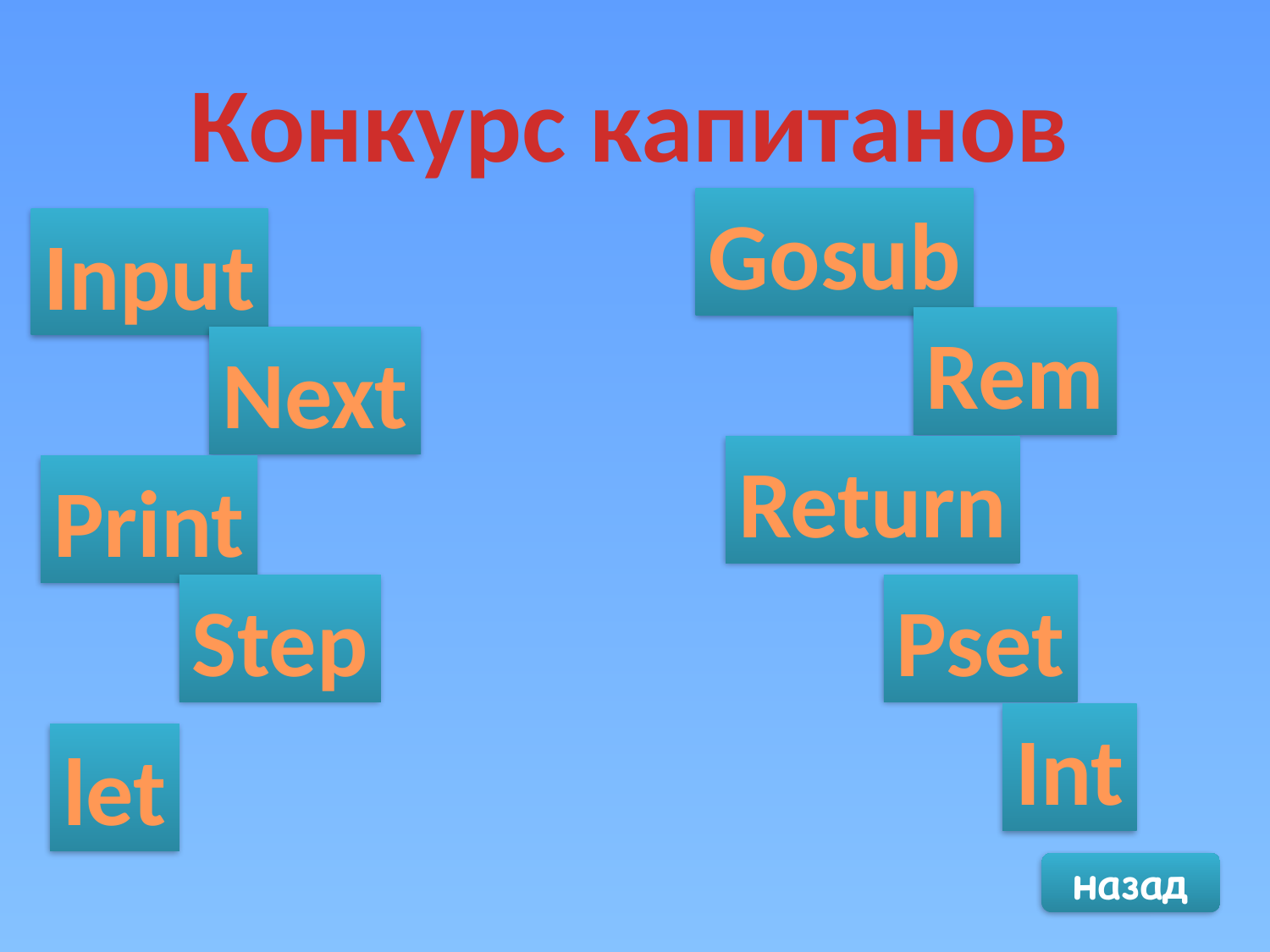

Конкурс капитанов
Gosub
Input
Rem
Next
Return
Print
Step
Pset
Int
let
назад